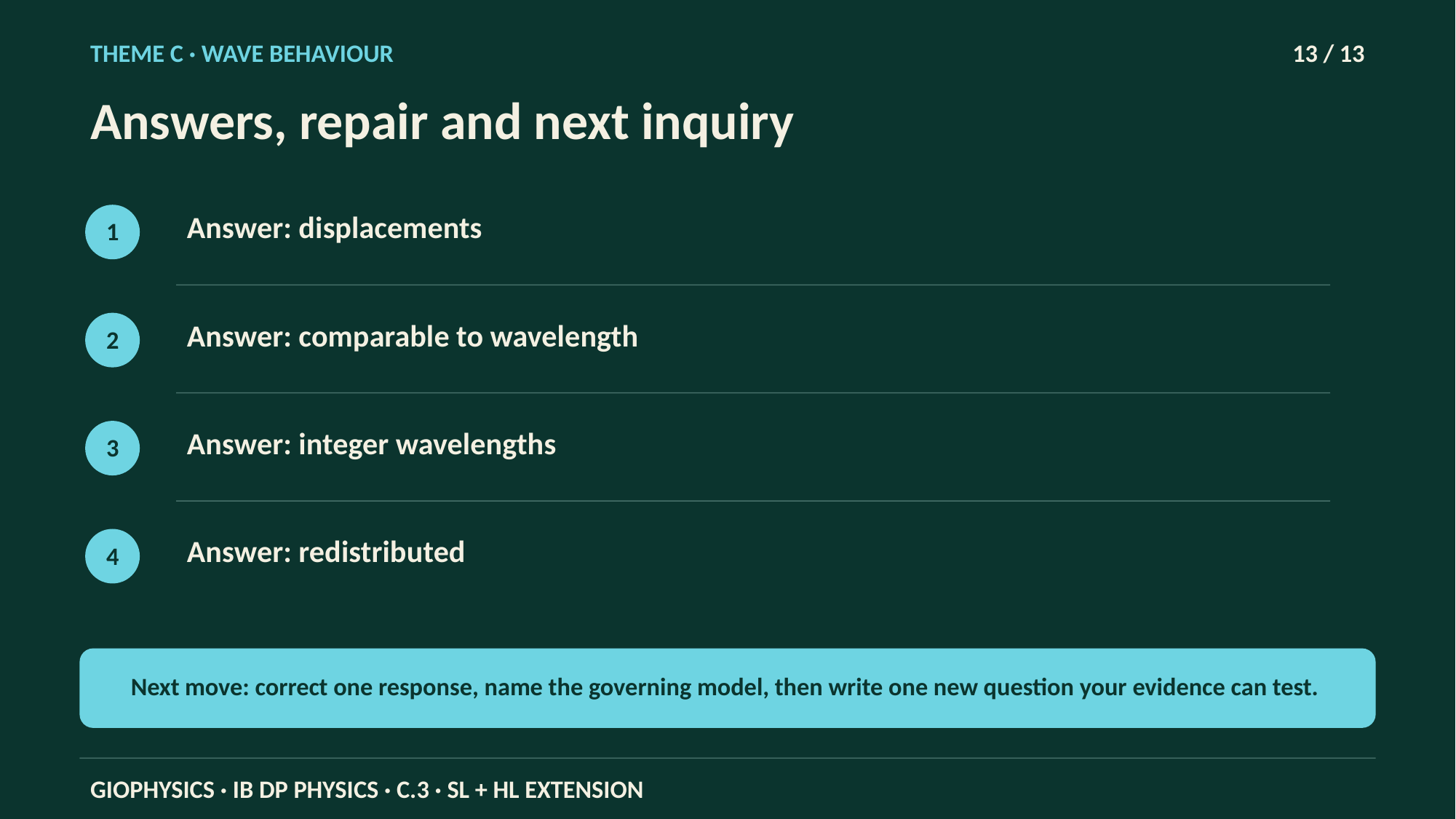

THEME C · WAVE BEHAVIOUR
13 / 13
Answers, repair and next inquiry
Answer: displacements

1

Answer: comparable to wavelength

2

Answer: integer wavelengths

3

Answer: redistributed

4

Next move: correct one response, name the governing model, then write one new question your evidence can test.

GIOPHYSICS · IB DP PHYSICS · C.3 · SL + HL EXTENSION